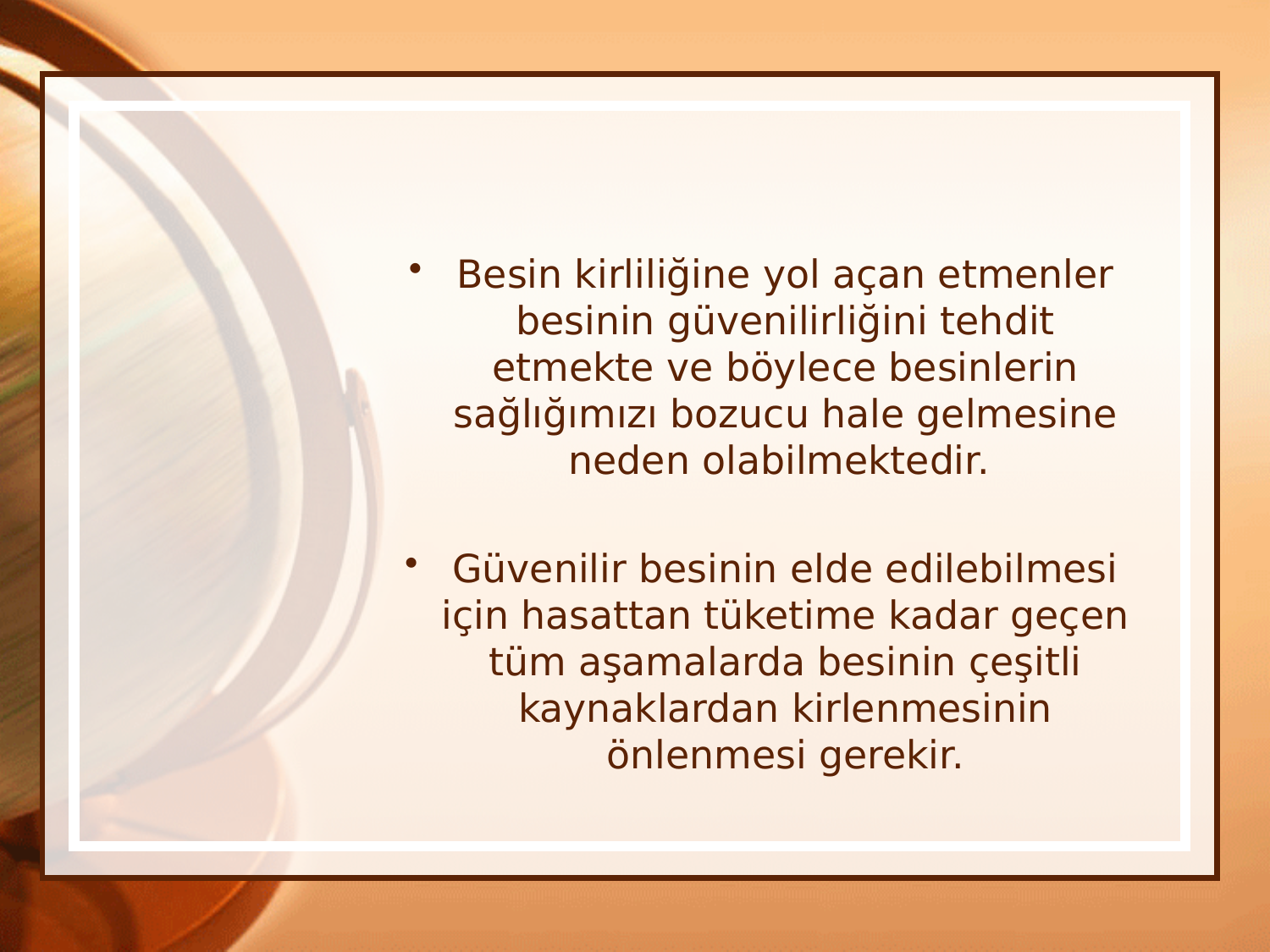

#
Besin kirliliğine yol açan etmenler besinin güvenilirliğini tehdit etmekte ve böylece besinlerin sağlığımızı bozucu hale gelmesine neden olabilmektedir.

Güvenilir besinin elde edilebilmesi için hasattan tüketime kadar geçen tüm aşamalarda besinin çeşitli kaynaklardan kirlenmesinin önlenmesi gerekir.